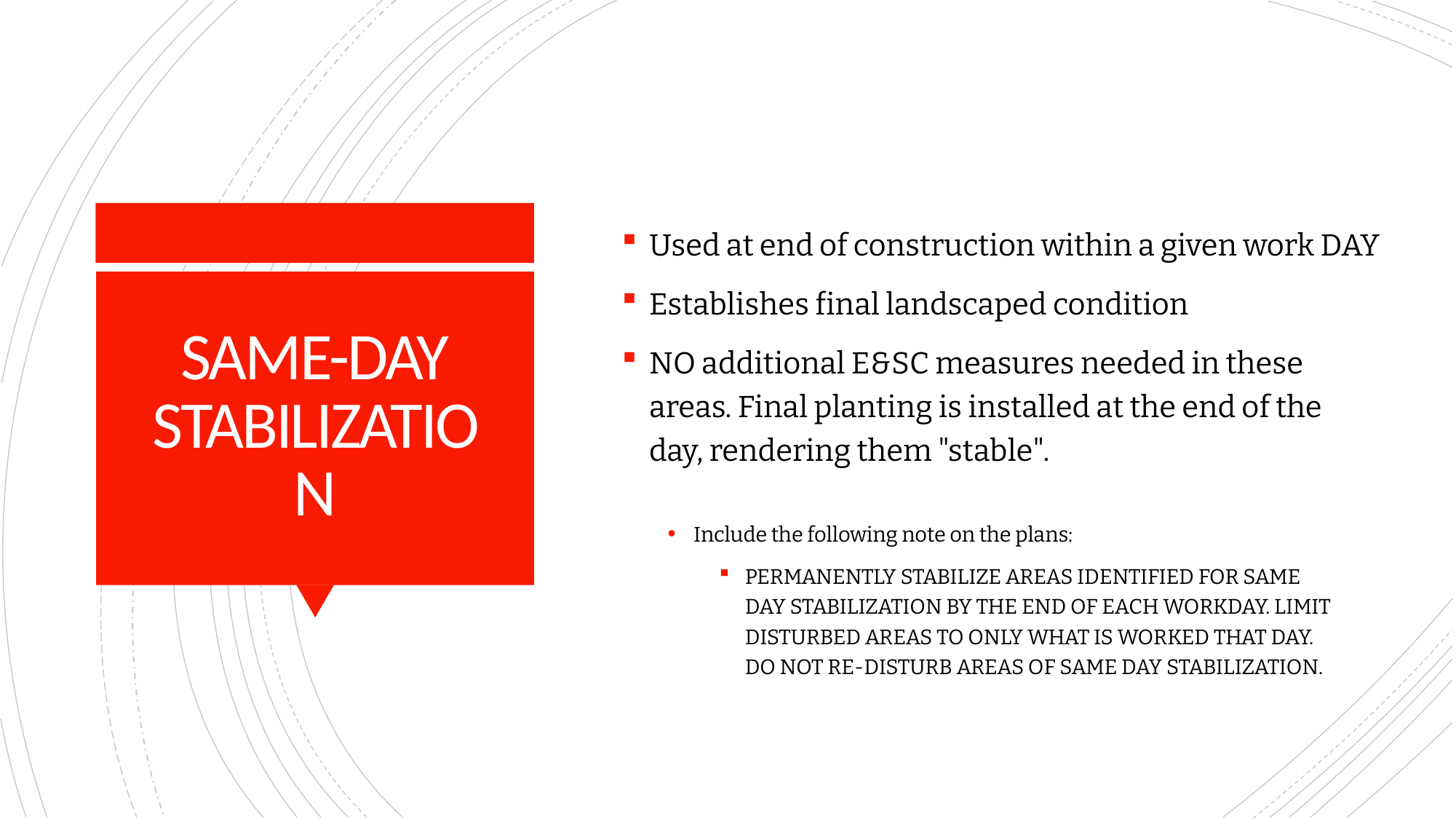

Used at end of construction within a given work DAY
Establishes final landscaped condition
NO additional E&SC measures needed in these areas. Final planting is installed at the end of the day, rendering them "stable".
# SAME-DAY STABILIZATION
Include the following note on the plans:
PERMANENTLY STABILIZE AREAS IDENTIFIED FOR SAME DAY STABILIZATION BY THE END OF EACH WORKDAY. LIMIT DISTURBED AREAS TO ONLY WHAT IS WORKED THAT DAY. DO NOT RE-DISTURB AREAS OF SAME DAY STABILIZATION.